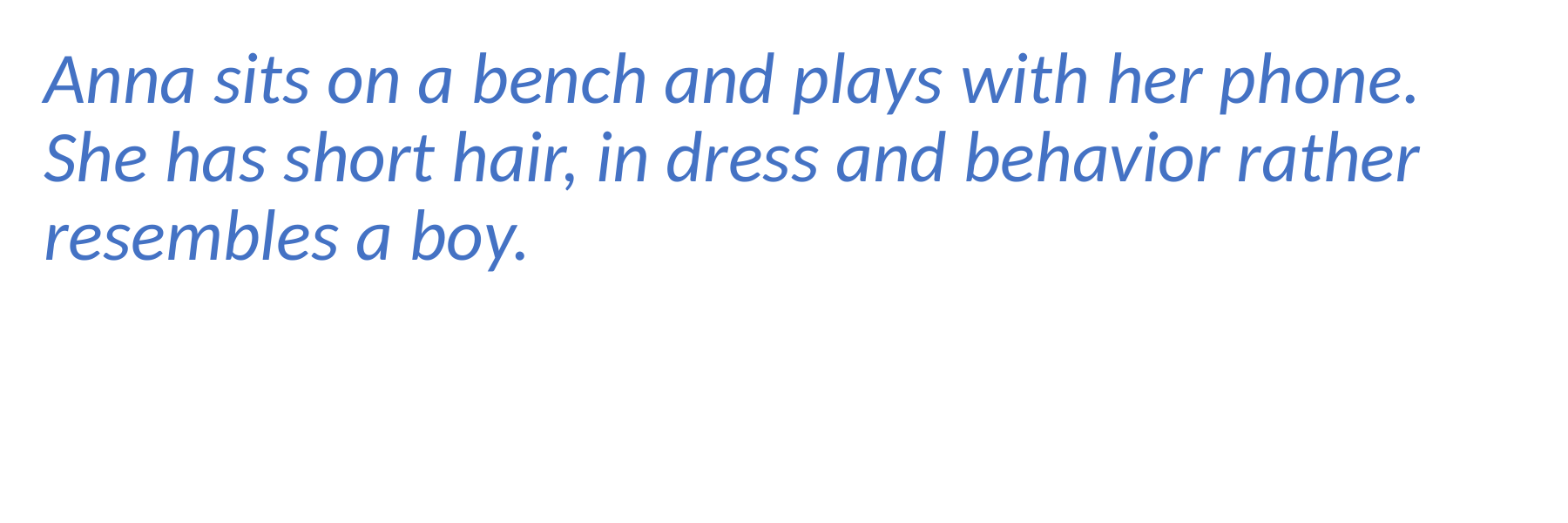

Anna sits on a bench and plays with her phone. She has short hair, in dress and behavior rather resembles a boy.